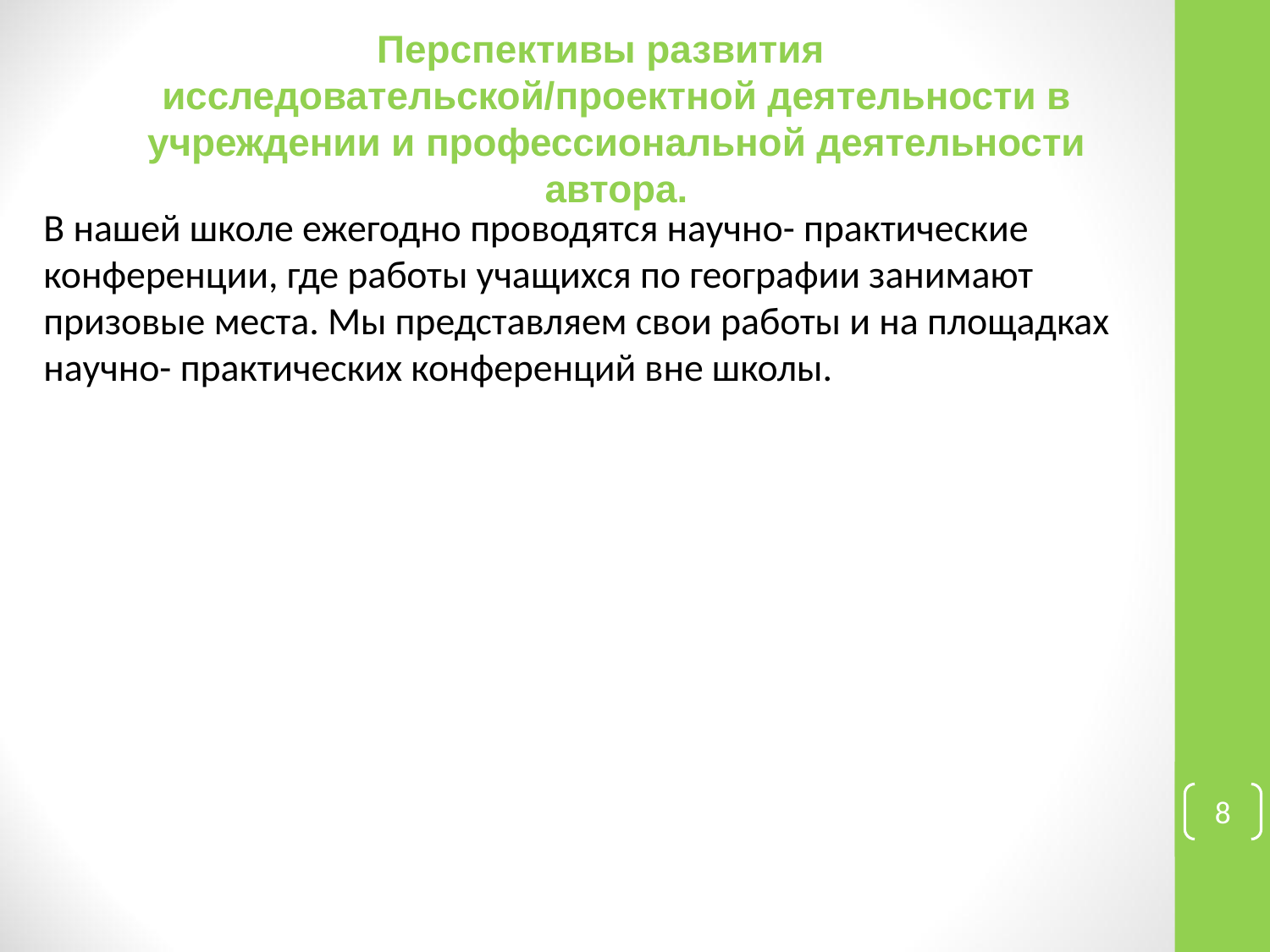

# Перспективы развития исследовательской/проектной деятельности в учреждении и профессиональной деятельности автора.
В нашей школе ежегодно проводятся научно- практические конференции, где работы учащихся по географии занимают призовые места. Мы представляем свои работы и на площадках научно- практических конференций вне школы.
8